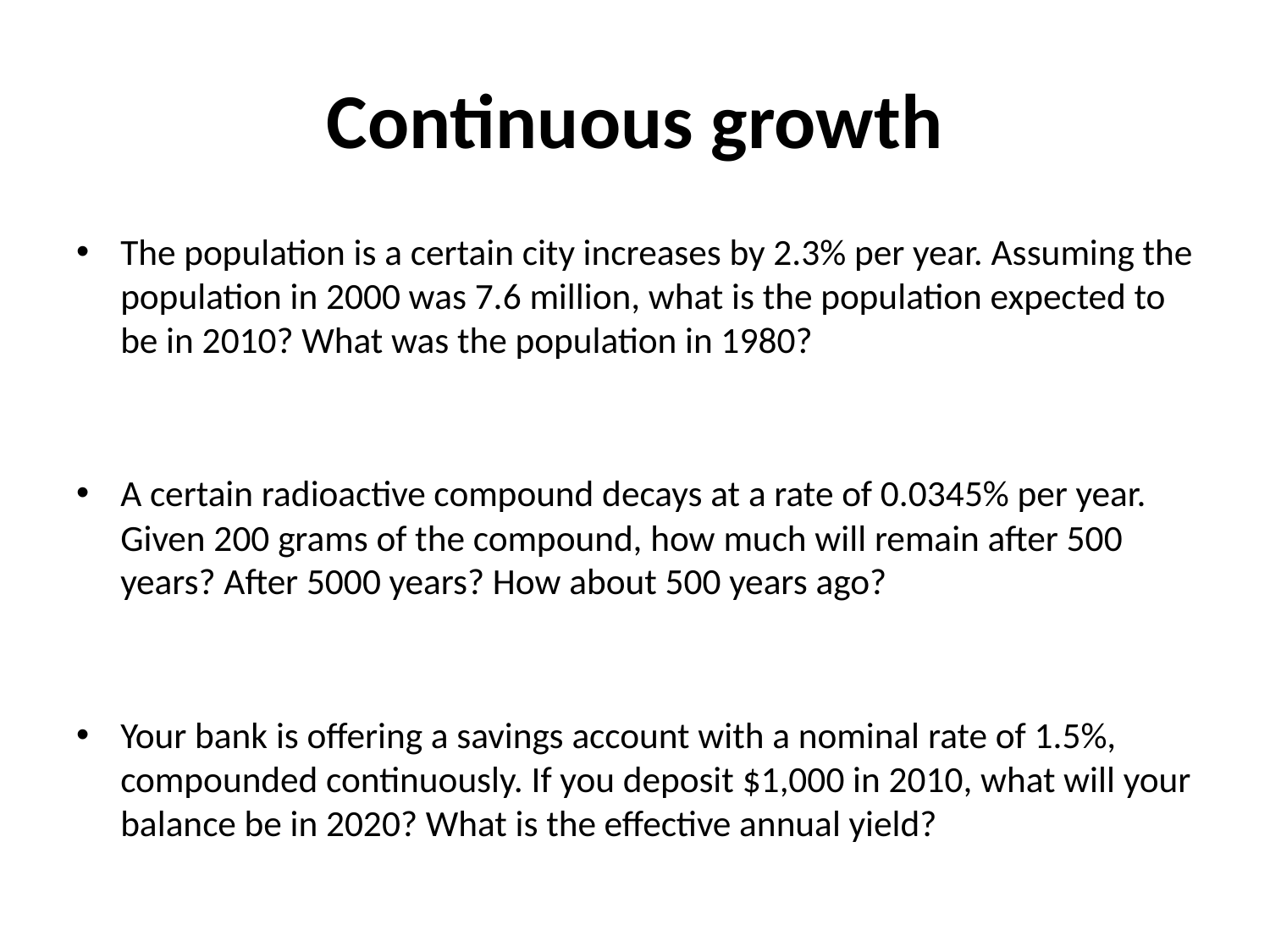

# Continuous growth
The population is a certain city increases by 2.3% per year. Assuming the population in 2000 was 7.6 million, what is the population expected to be in 2010? What was the population in 1980?

A certain radioactive compound decays at a rate of 0.0345% per year. Given 200 grams of the compound, how much will remain after 500 years? After 5000 years? How about 500 years ago?

Your bank is offering a savings account with a nominal rate of 1.5%, compounded continuously. If you deposit $1,000 in 2010, what will your balance be in 2020? What is the effective annual yield?